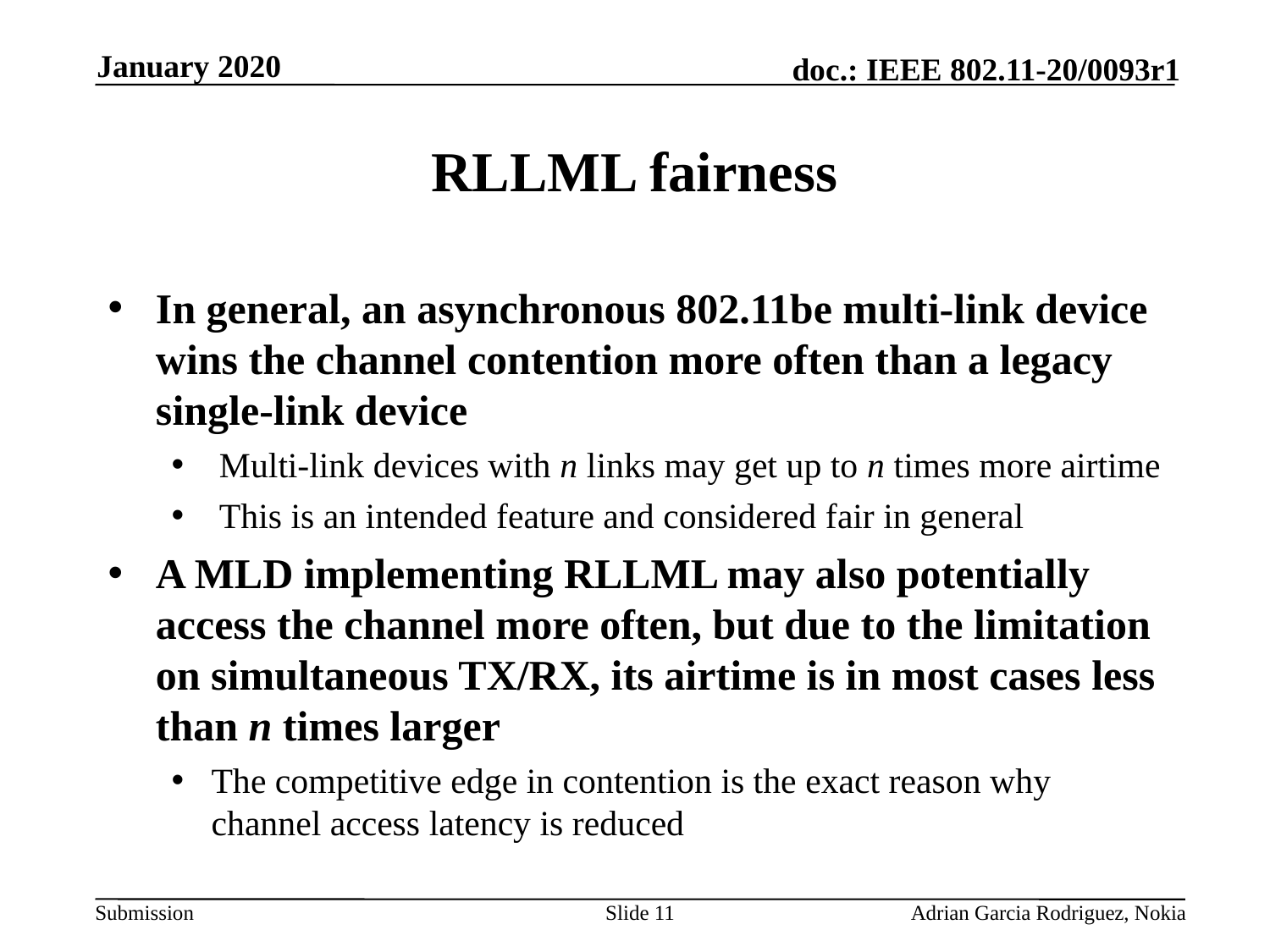

January 2020
# RLLML fairness
In general, an asynchronous 802.11be multi-link device wins the channel contention more often than a legacy single-link device
Multi-link devices with n links may get up to n times more airtime
This is an intended feature and considered fair in general
A MLD implementing RLLML may also potentially access the channel more often, but due to the limitation on simultaneous TX/RX, its airtime is in most cases less than n times larger
The competitive edge in contention is the exact reason why channel access latency is reduced
Slide 11
Adrian Garcia Rodriguez, Nokia